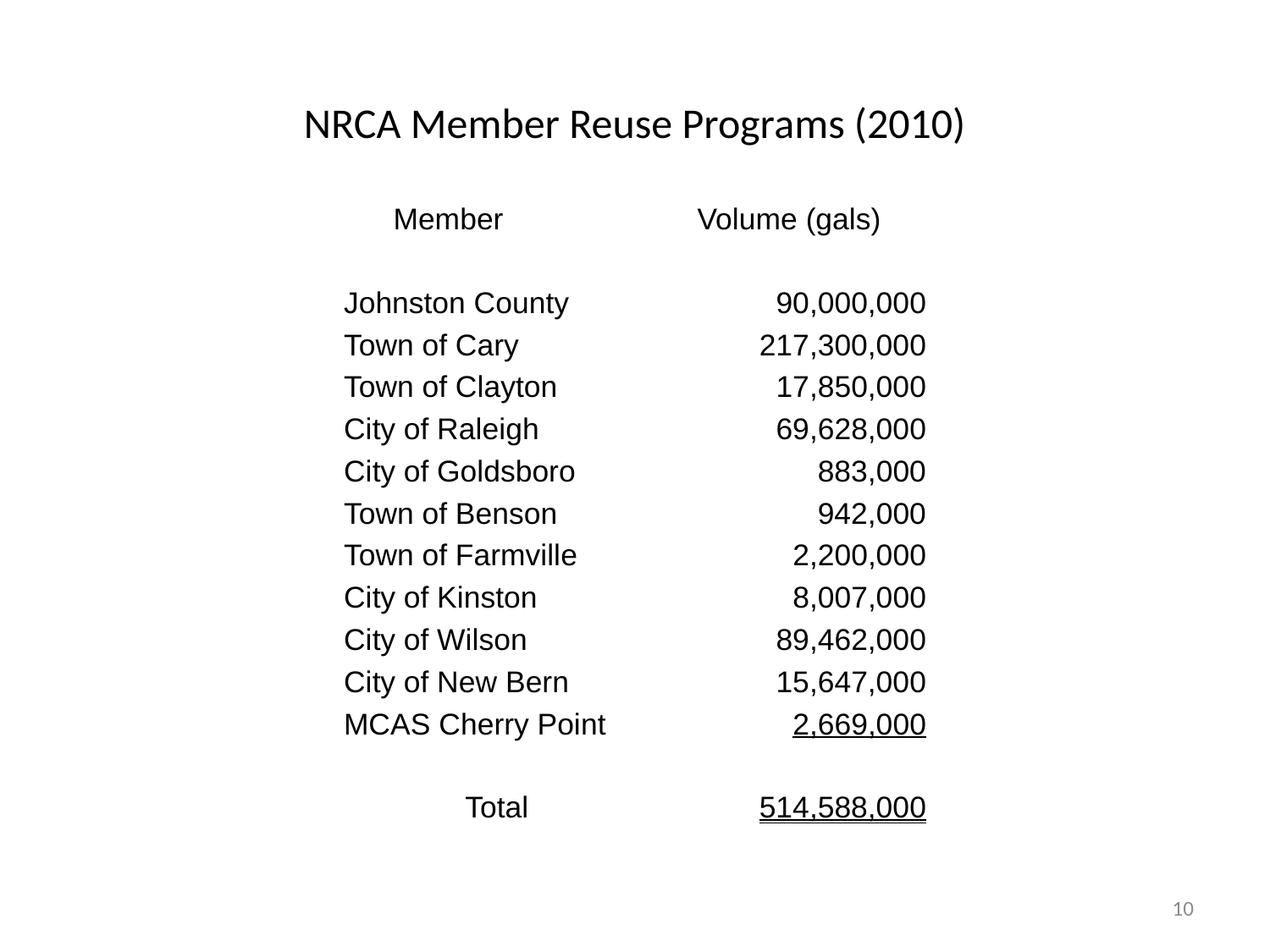

NRCA Member Reuse Programs (2010)
| Member | Volume (gals) |
| --- | --- |
|  |  |
| Johnston County | 90,000,000 |
| Town of Cary | 217,300,000 |
| Town of Clayton | 17,850,000 |
| City of Raleigh | 69,628,000 |
| City of Goldsboro | 883,000 |
| Town of Benson | 942,000 |
| Town of Farmville | 2,200,000 |
| City of Kinston | 8,007,000 |
| City of Wilson | 89,462,000 |
| City of New Bern | 15,647,000 |
| MCAS Cherry Point | 2,669,000 |
|  |  |
| Total | 514,588,000 |
10